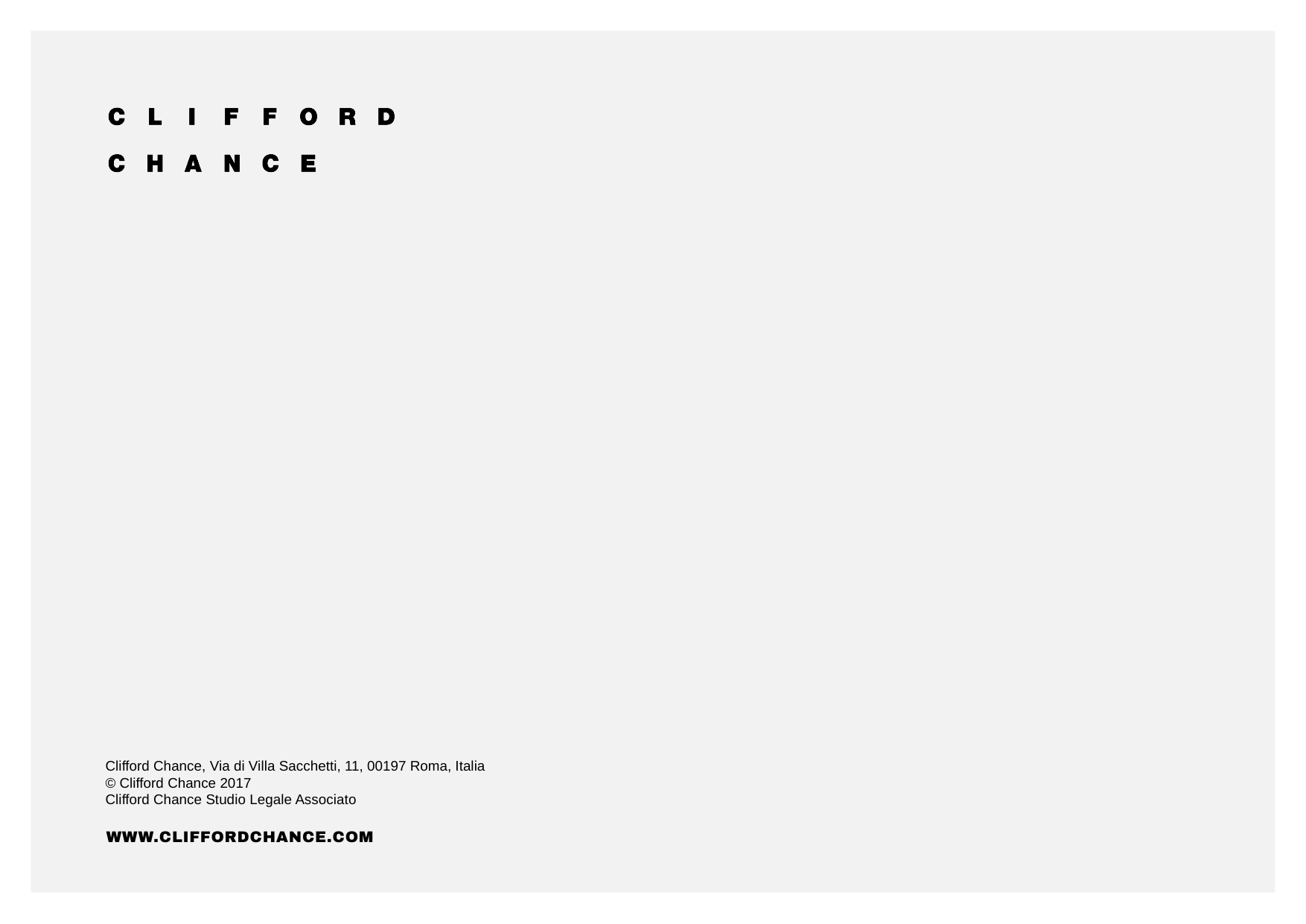

Clifford Chance Pte Ltd, 12 Marina Boulevard, 25th Floor Tower 3,
Marina Bay Financial Centre, Singapore 018982
© Clifford Chance 2016
Clifford Chance Pte Ltd